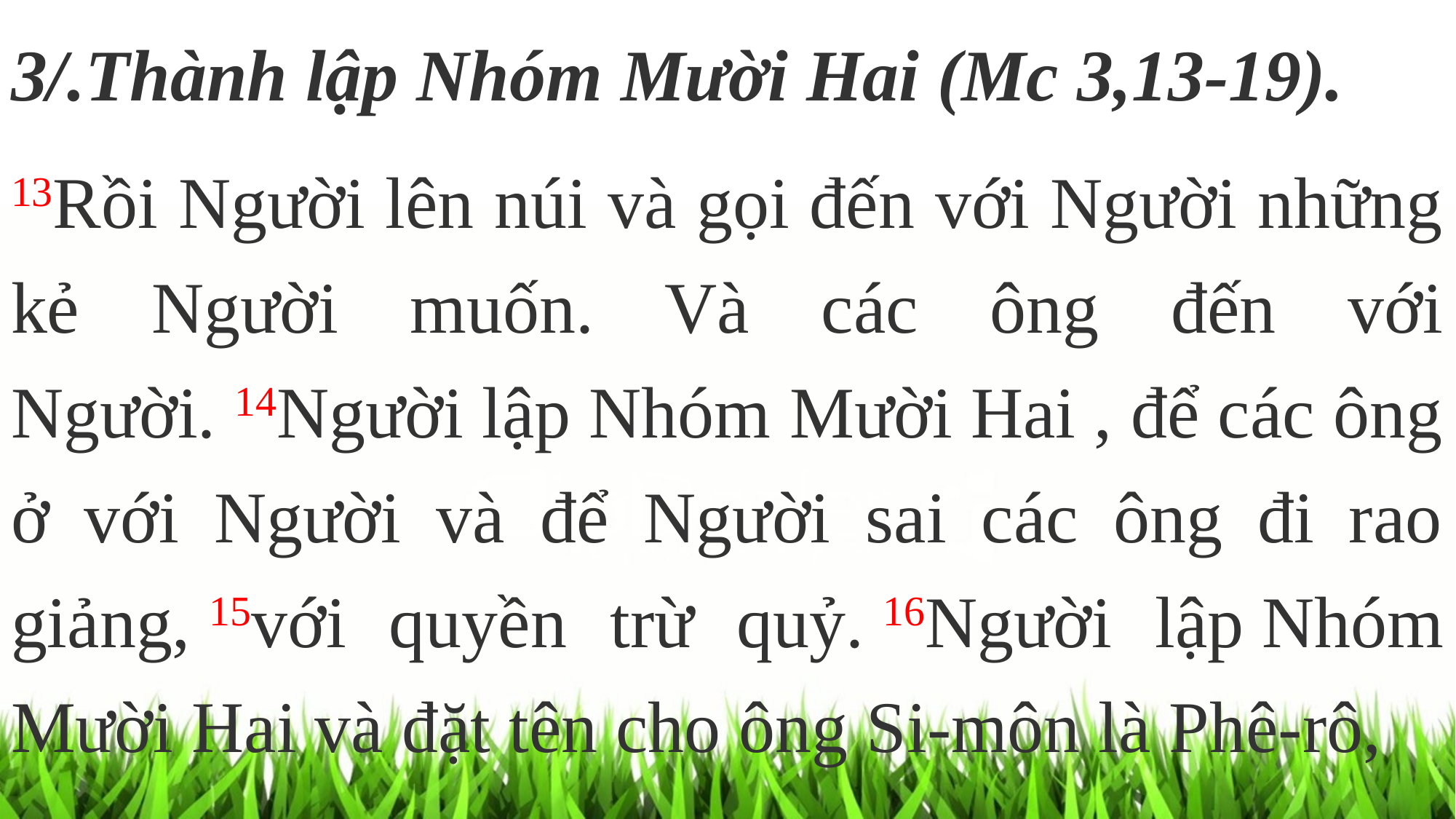

3/.Thành lập Nhóm Mười Hai (Mc 3,13-19).
13Rồi Người lên núi và gọi đến với Người những kẻ Người muốn. Và các ông đến với Người. 14Người lập Nhóm Mười Hai , để các ông ở với Người và để Người sai các ông đi rao giảng, 15với quyền trừ quỷ. 16Người lập Nhóm Mười Hai và đặt tên cho ông Si-môn là Phê-rô,